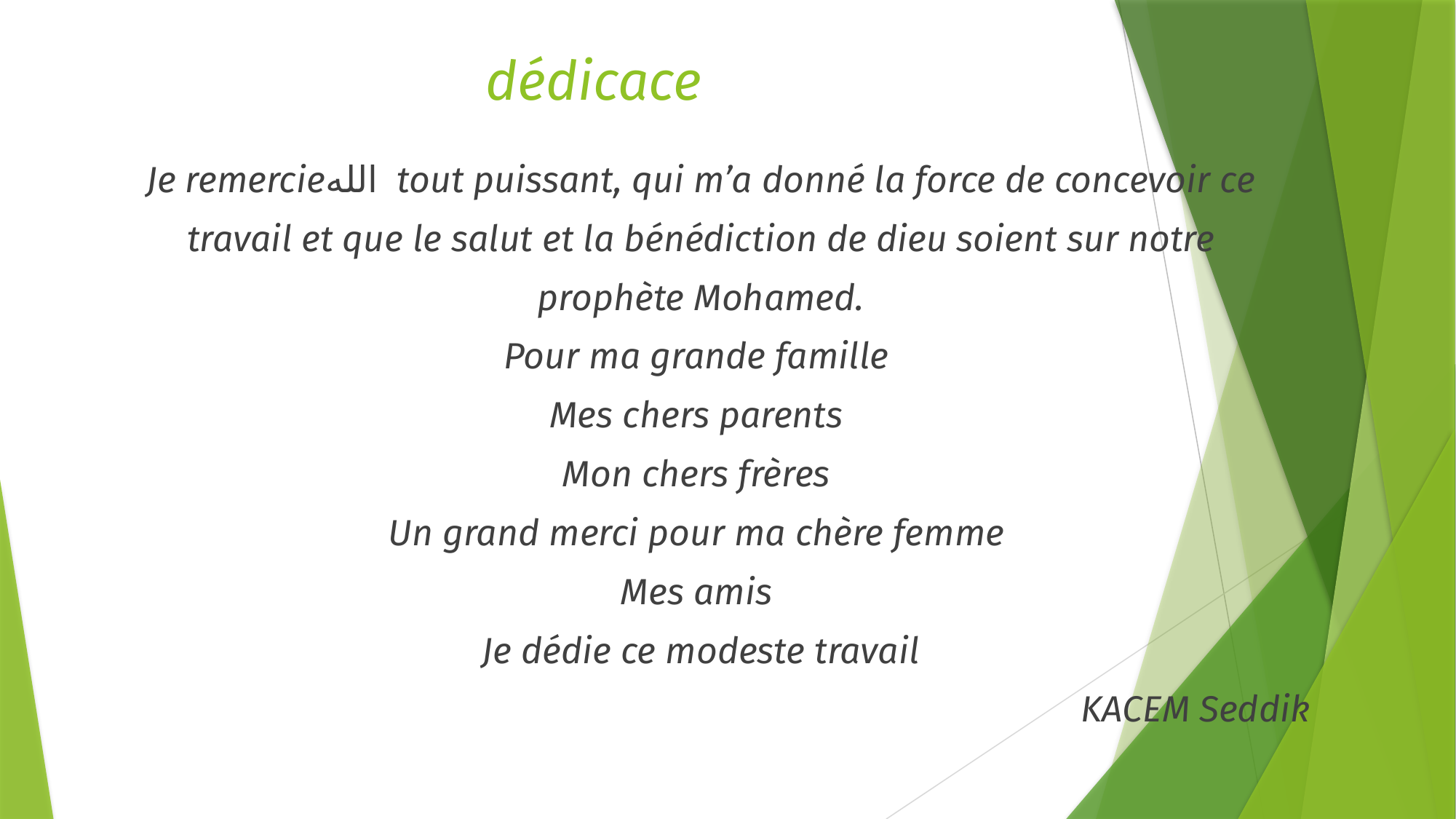

# dédicace
Je remercieالله  tout puissant, qui m’a donné la force de concevoir ce
travail et que le salut et la bénédiction de dieu soient sur notre
prophète Mohamed.
Pour ma grande famille
Mes chers parents
Mon chers frères
Un grand merci pour ma chère femme
Mes amis
Je dédie ce modeste travail
KACEM Seddik